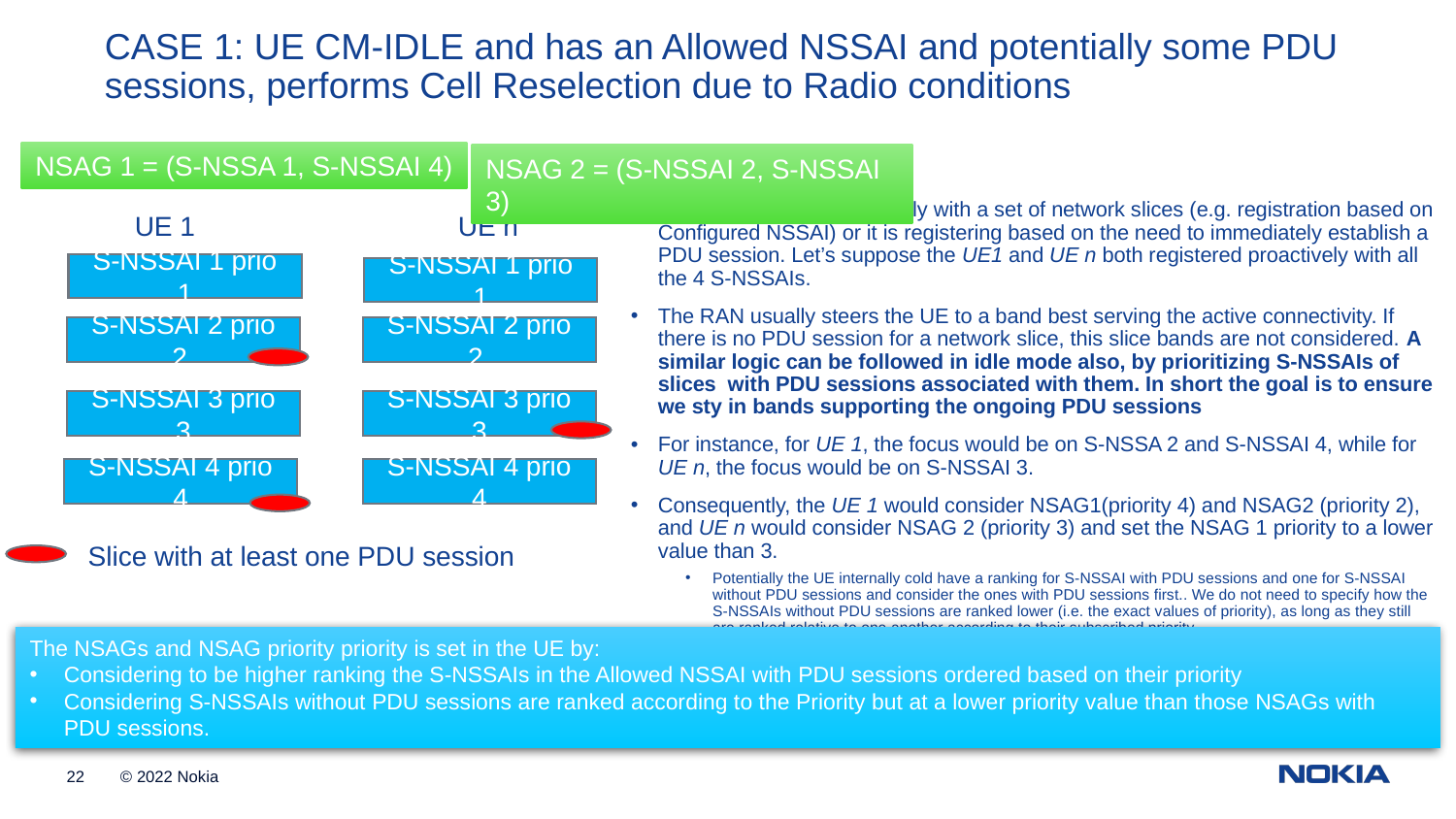

# CASE 1: UE CM-IDLE and has an Allowed NSSAI and potentially some PDU sessions, performs Cell Reselection due to Radio conditions
NSAG 1 = (S-NSSA 1, S-NSSAI 4)
NSAG 2 = (S-NSSAI 2, S-NSSAI 3)
A UE can register proactively with a set of network slices (e.g. registration based on Configured NSSAI) or it is registering based on the need to immediately establish a PDU session. Let’s suppose the UE1 and UE n both registered proactively with all the 4 S-NSSAIs.
The RAN usually steers the UE to a band best serving the active connectivity. If there is no PDU session for a network slice, this slice bands are not considered. A similar logic can be followed in idle mode also, by prioritizing S-NSSAIs of slices  with PDU sessions associated with them. In short the goal is to ensure we sty in bands supporting the ongoing PDU sessions
For instance, for UE 1, the focus would be on S-NSSA 2 and S-NSSAI 4, while for UE n, the focus would be on S-NSSAI 3.
Consequently, the UE 1 would consider NSAG1(priority 4) and NSAG2 (priority 2), and UE n would consider NSAG 2 (priority 3) and set the NSAG 1 priority to a lower value than 3.
Potentially the UE internally cold have a ranking for S-NSSAI with PDU sessions and one for S-NSSAI without PDU sessions and consider the ones with PDU sessions first.. We do not need to specify how the S-NSSAIs without PDU sessions are ranked lower (i.e. the exact values of priority), as long as they still are ranked relative to one another according to their subscribed priority.

UE 1
UE n
S-NSSAI 1 prio 1
S-NSSAI 1 prio 1
S-NSSAI 2 prio 2
S-NSSAI 2 prio 2

S-NSSAI 3 prio 3
S-NSSAI 3 prio 3

S-NSSAI 4 prio 4
S-NSSAI 4 prio 4

Slice with at least one PDU session

The NSAGs and NSAG priority priority is set in the UE by:
Considering to be higher ranking the S-NSSAIs in the Allowed NSSAI with PDU sessions ordered based on their priority
Considering S-NSSAIs without PDU sessions are ranked according to the Priority but at a lower priority value than those NSAGs with PDU sessions.